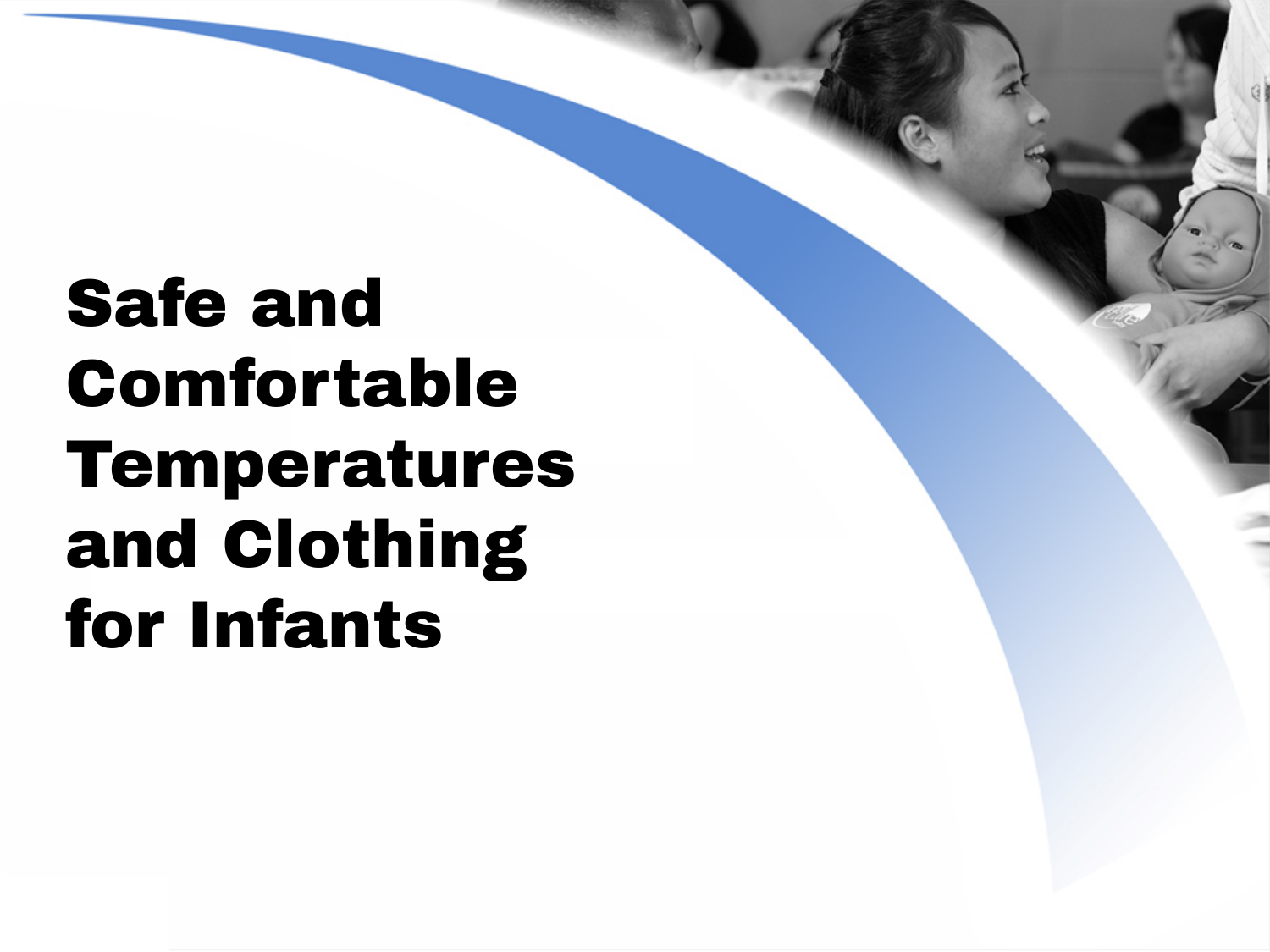

# Safe and Comfortable Temperatures and Clothing for Infants